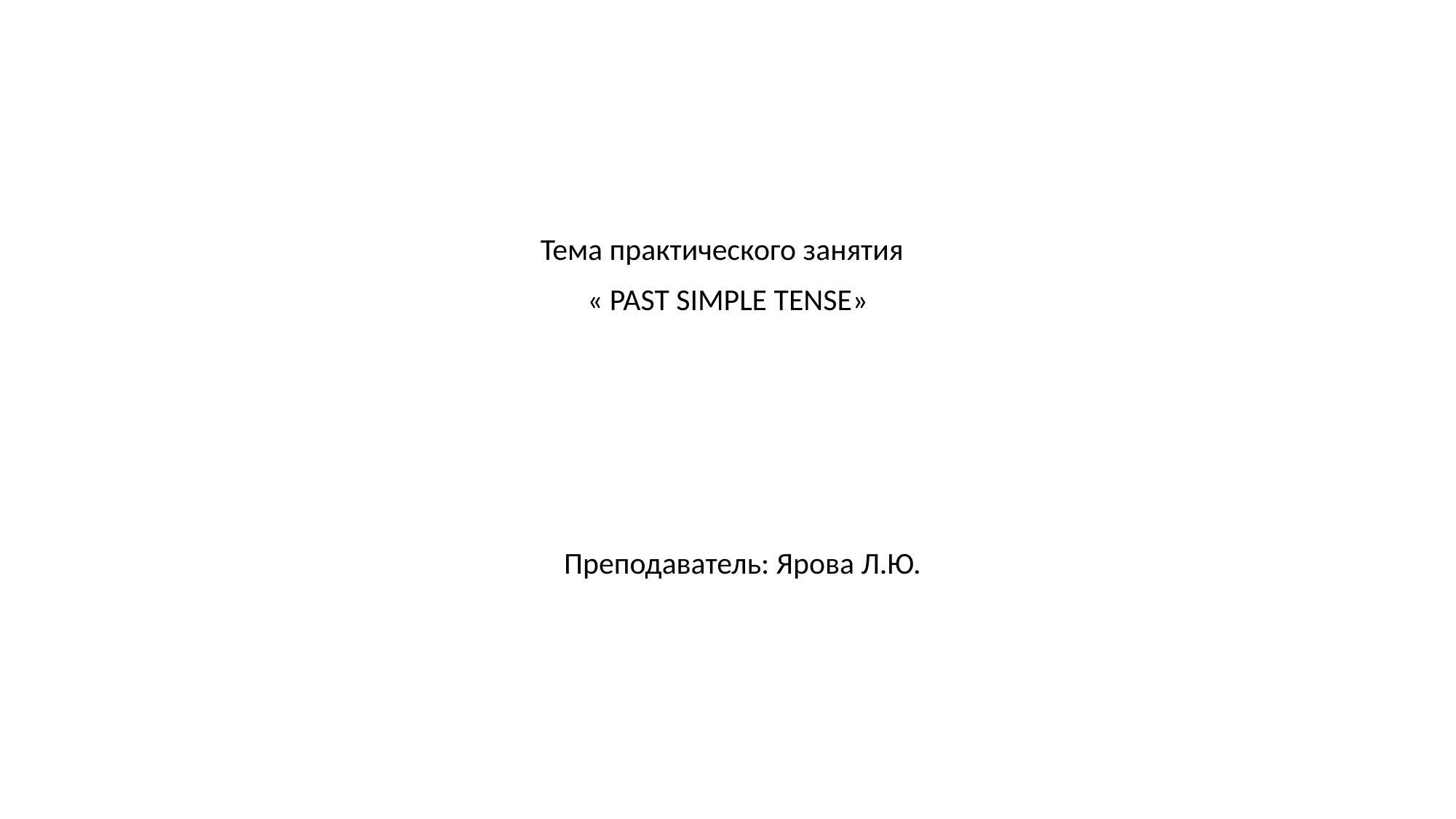

#
 Тема практического занятия
« PAST SIMPLE TENSE»

                                               Преподаватель: Ярова Л.Ю.